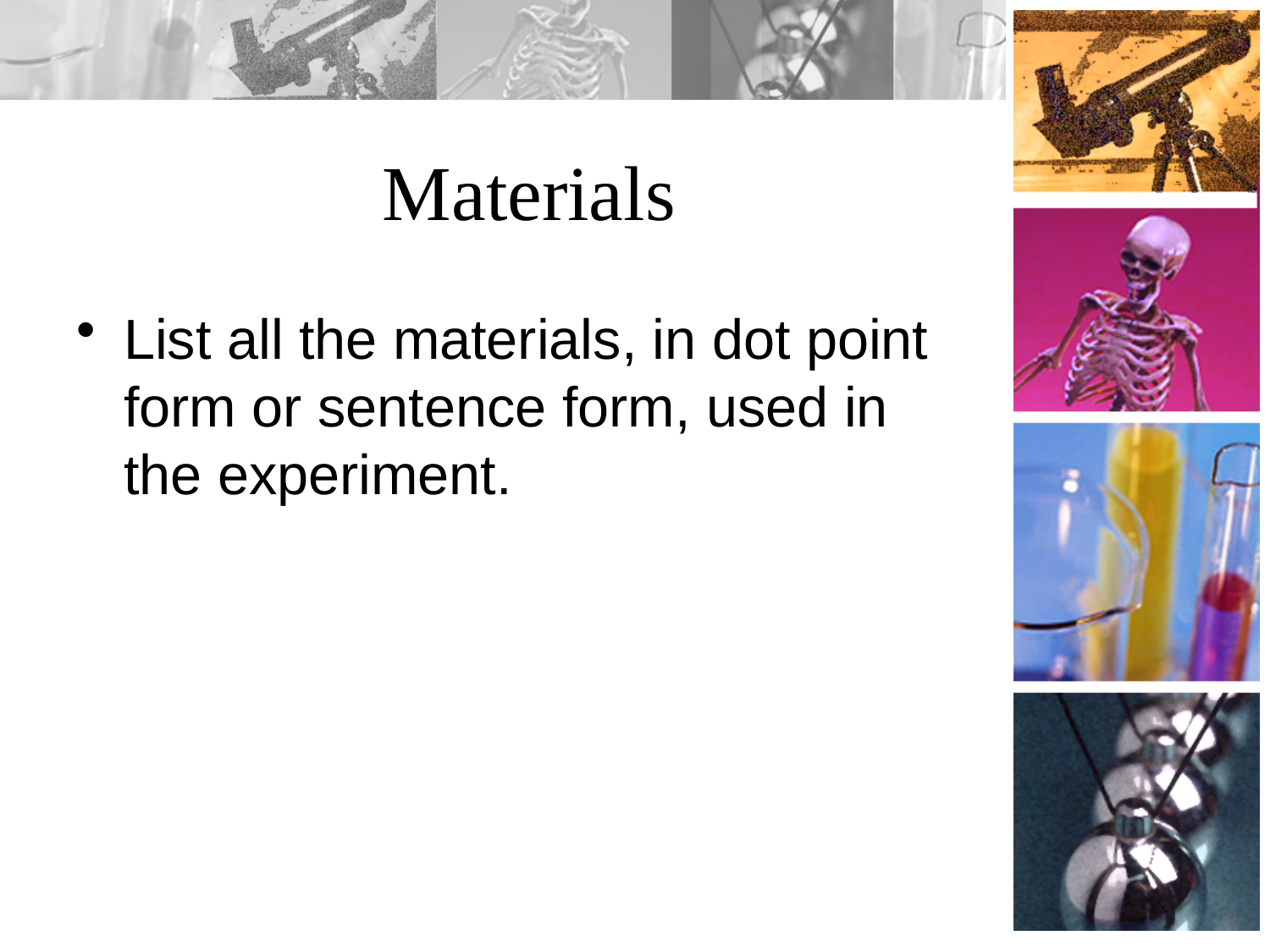

# Materials
List all the materials, in dot point form or sentence form, used in the experiment.